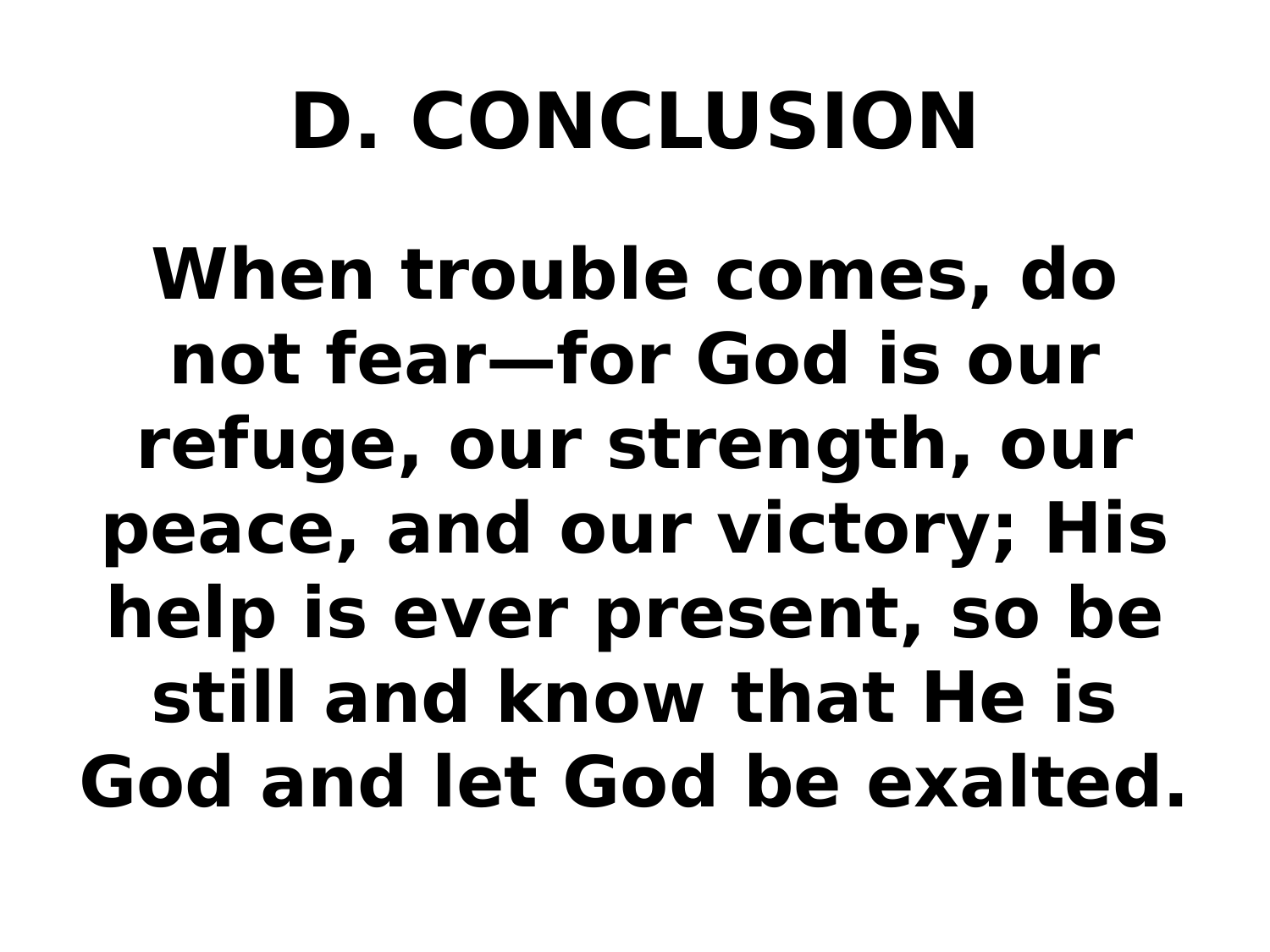

# D. CONCLUSION
When trouble comes, do not fear—for God is our refuge, our strength, our peace, and our victory; His help is ever present, so be still and know that He is God and let God be exalted.